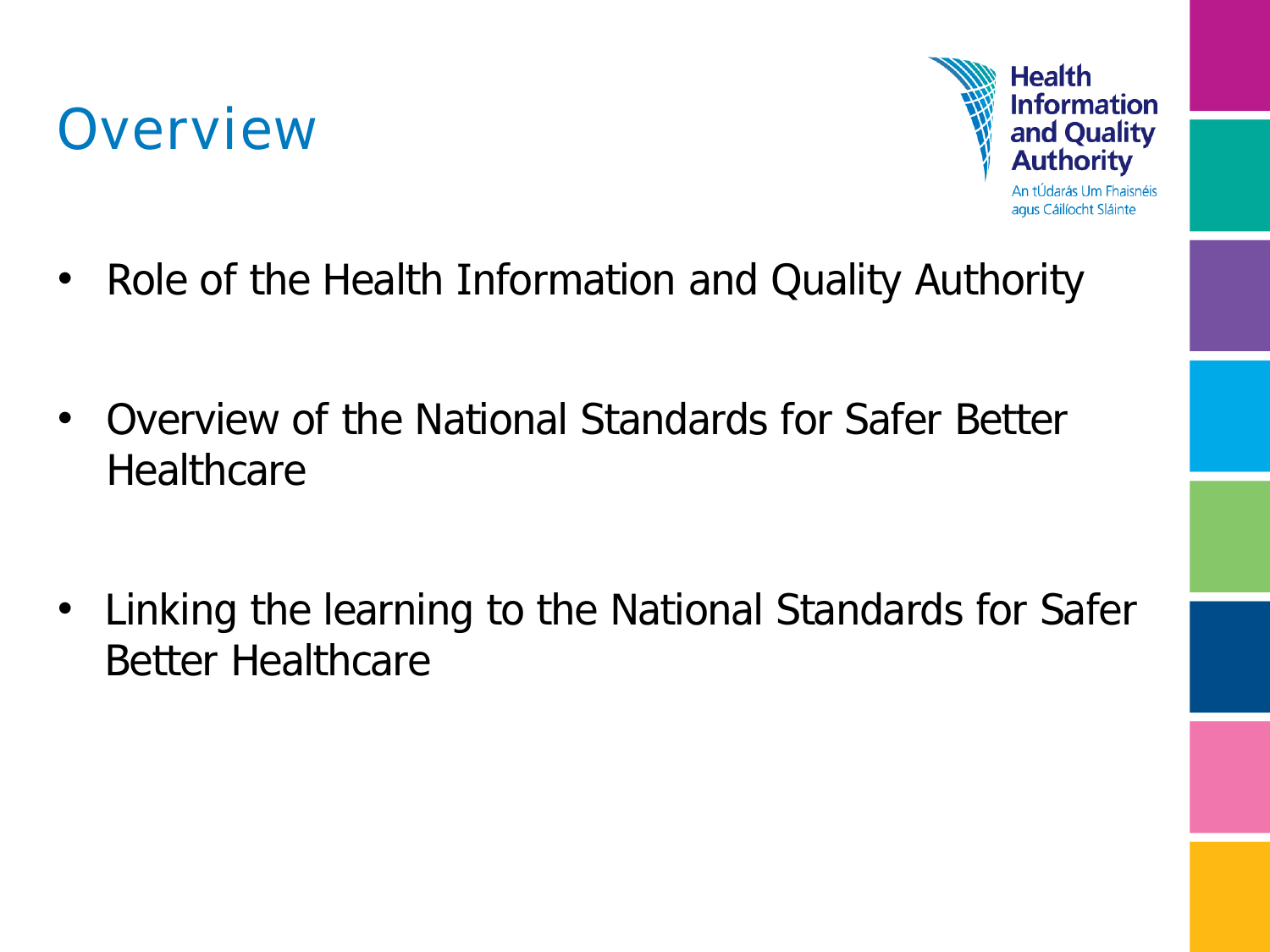

# Overview
Role of the Health Information and Quality Authority

Overview of the National Standards for Safer Better Healthcare

Linking the learning to the National Standards for Safer Better Healthcare